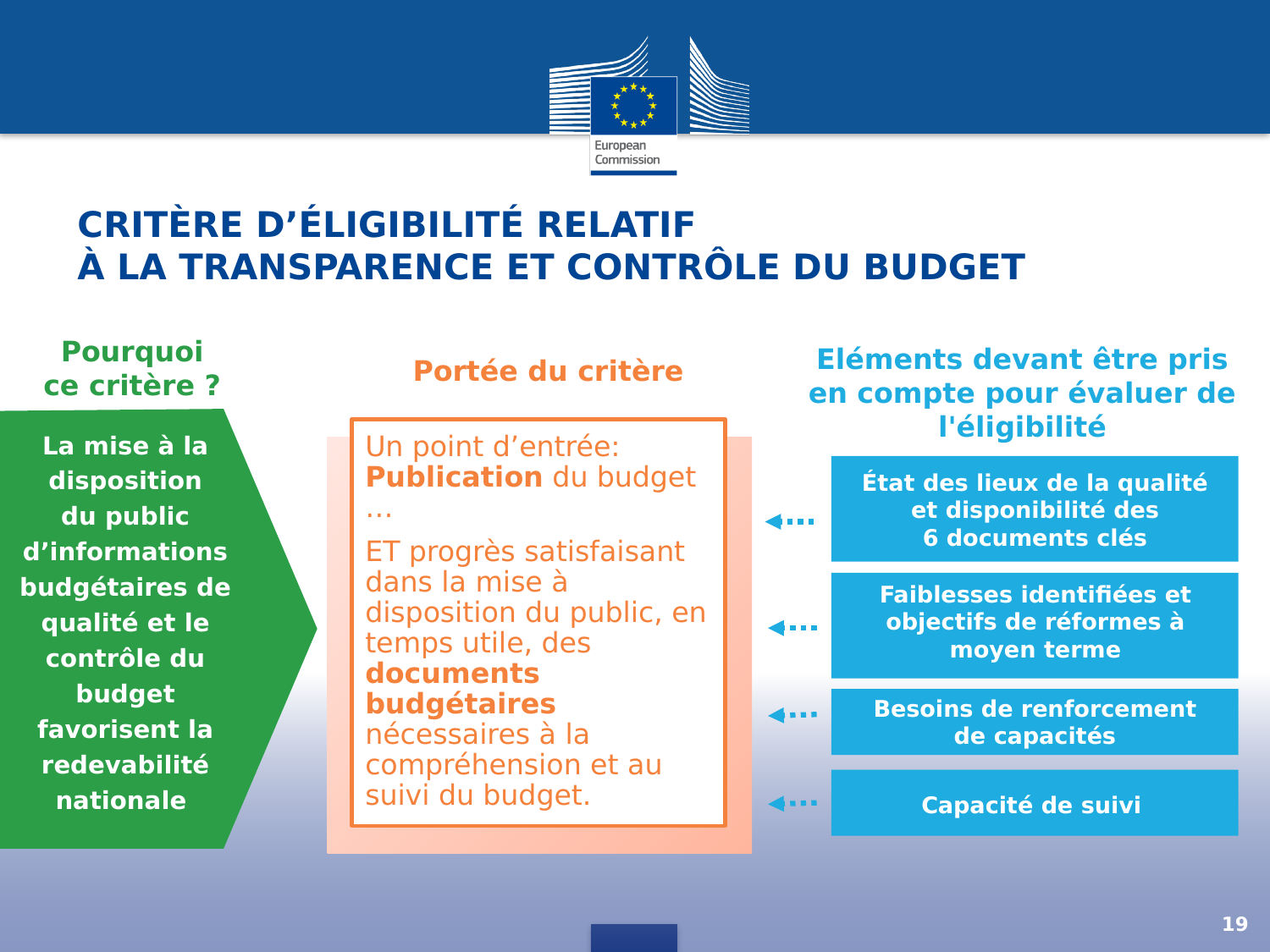

Critère d’éligibilité relatif
À la TRANSPARENCE ET Contrôle DU BUDGET
Pourquoi
ce critère ?
Eléments devant être pris en compte pour évaluer de l'éligibilité
Portée du critère

Un point d’entrée: Publication du budget …
ET progrès satisfaisant  dans la mise à disposition du public, en temps utile, des documents budgétaires nécessaires à la compréhension et au suivi du budget.

La mise à la disposition
du public d’informations budgétaires de qualité et le contrôle du budget favorisent la redevabilité nationale

État des lieux de la qualité et disponibilité des
6 documents clés

Faiblesses identifiées et objectifs de réformes à moyen terme

Besoins de renforcement de capacités

Capacité de suivi
19